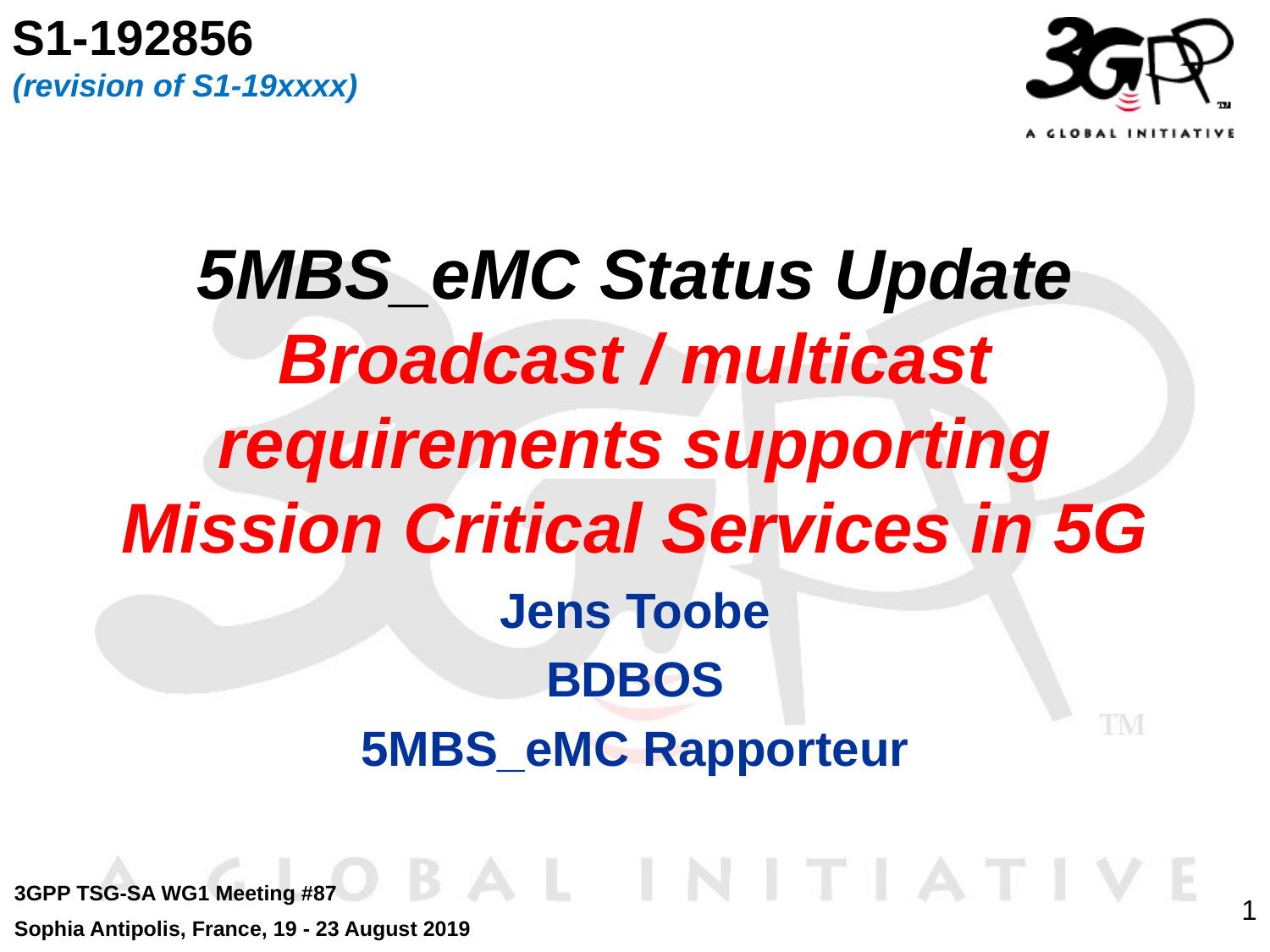

S1-192856
(revision of S1-19xxxx)
# 5MBS_eMC Status Update Broadcast / multicast requirements supporting Mission Critical Services in 5G
Jens Toobe
BDBOS
5MBS_eMC Rapporteur
3GPP TSG-SA WG1 Meeting #87
Sophia Antipolis, France, 19 - 23 August 2019
1